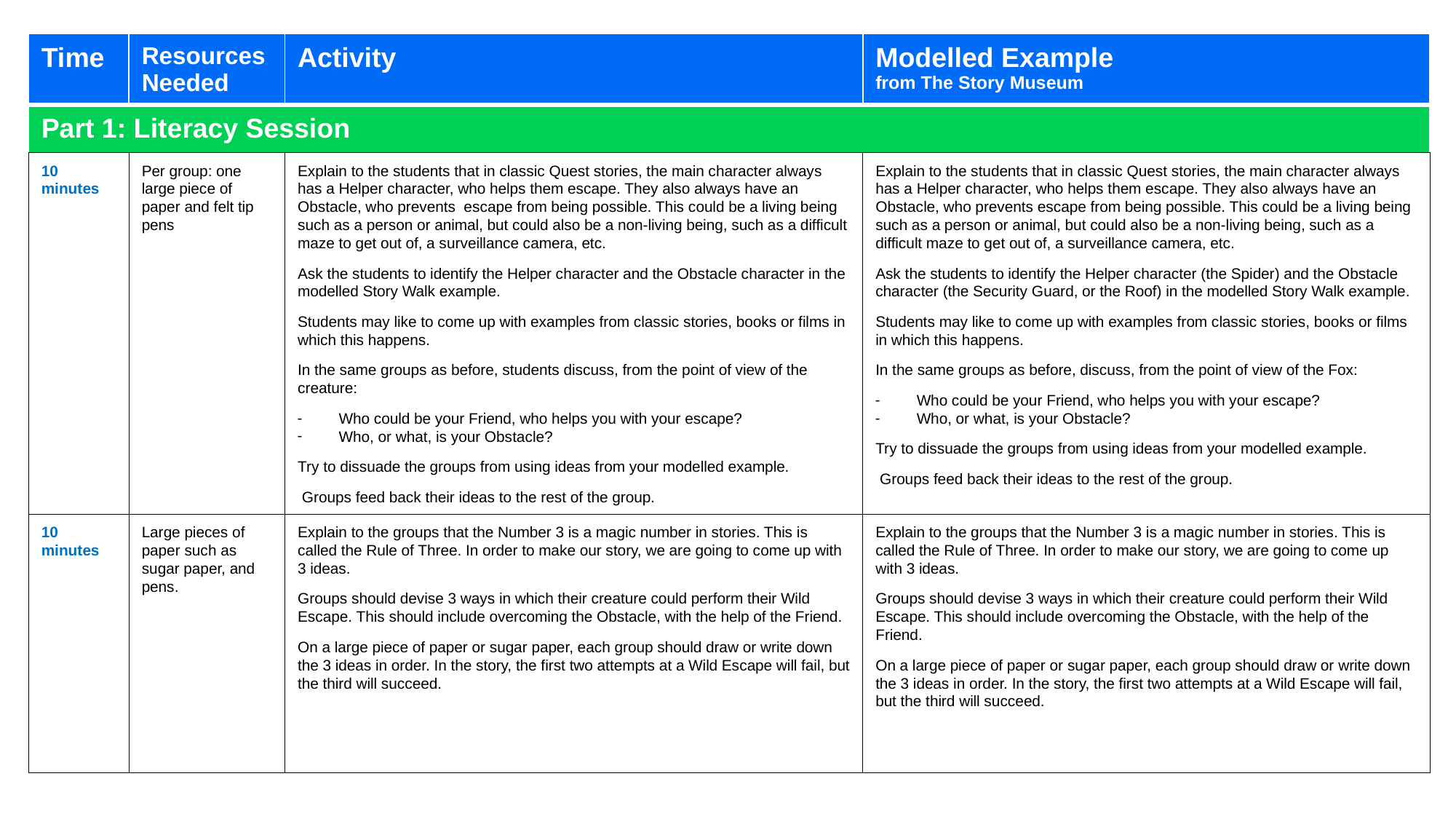

| Time | Resources Needed | Activity | Modelled Example from The Story Museum |
| --- | --- | --- | --- |
| Part 1: Literacy Session |  |  |  |
| 10 minutes | Per group: one large piece of paper and felt tip pens | Explain to the students that in classic Quest stories, the main character always has a Helper character, who helps them escape. They also always have an Obstacle, who prevents escape from being possible. This could be a living being such as a person or animal, but could also be a non-living being, such as a difficult maze to get out of, a surveillance camera, etc. Ask the students to identify the Helper character and the Obstacle character in the modelled Story Walk example. Students may like to come up with examples from classic stories, books or films in which this happens. In the same groups as before, students discuss, from the point of view of the creature: Who could be your Friend, who helps you with your escape? Who, or what, is your Obstacle? Try to dissuade the groups from using ideas from your modelled example. Groups feed back their ideas to the rest of the group. | Explain to the students that in classic Quest stories, the main character always has a Helper character, who helps them escape. They also always have an Obstacle, who prevents escape from being possible. This could be a living being such as a person or animal, but could also be a non-living being, such as a difficult maze to get out of, a surveillance camera, etc. Ask the students to identify the Helper character (the Spider) and the Obstacle character (the Security Guard, or the Roof) in the modelled Story Walk example. Students may like to come up with examples from classic stories, books or films in which this happens. In the same groups as before, discuss, from the point of view of the Fox: Who could be your Friend, who helps you with your escape? Who, or what, is your Obstacle? Try to dissuade the groups from using ideas from your modelled example. Groups feed back their ideas to the rest of the group. |
| 10 minutes | Large pieces of paper such as sugar paper, and pens. | Explain to the groups that the Number 3 is a magic number in stories. This is called the Rule of Three. In order to make our story, we are going to come up with 3 ideas. Groups should devise 3 ways in which their creature could perform their Wild Escape. This should include overcoming the Obstacle, with the help of the Friend. On a large piece of paper or sugar paper, each group should draw or write down the 3 ideas in order. In the story, the first two attempts at a Wild Escape will fail, but the third will succeed. | Explain to the groups that the Number 3 is a magic number in stories. This is called the Rule of Three. In order to make our story, we are going to come up with 3 ideas. Groups should devise 3 ways in which their creature could perform their Wild Escape. This should include overcoming the Obstacle, with the help of the Friend. On a large piece of paper or sugar paper, each group should draw or write down the 3 ideas in order. In the story, the first two attempts at a Wild Escape will fail, but the third will succeed. |